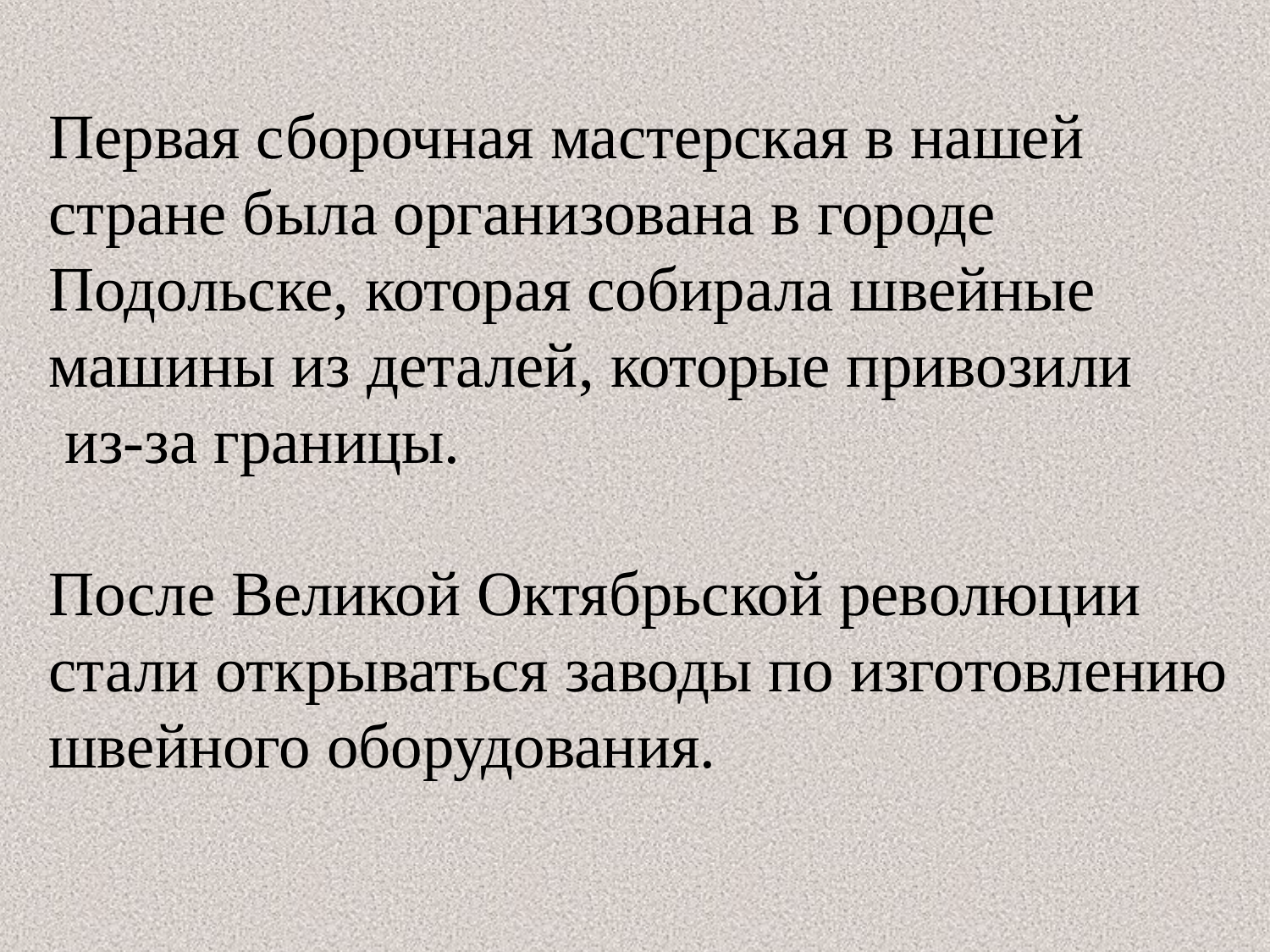

Первая сборочная мастерская в нашей
стране была организована в городе
Подольске, которая собирала швейные
машины из деталей, которые привозили
 из-за границы.

После Великой Октябрьской революции
стали открываться заводы по изготовлению
швейного оборудования.